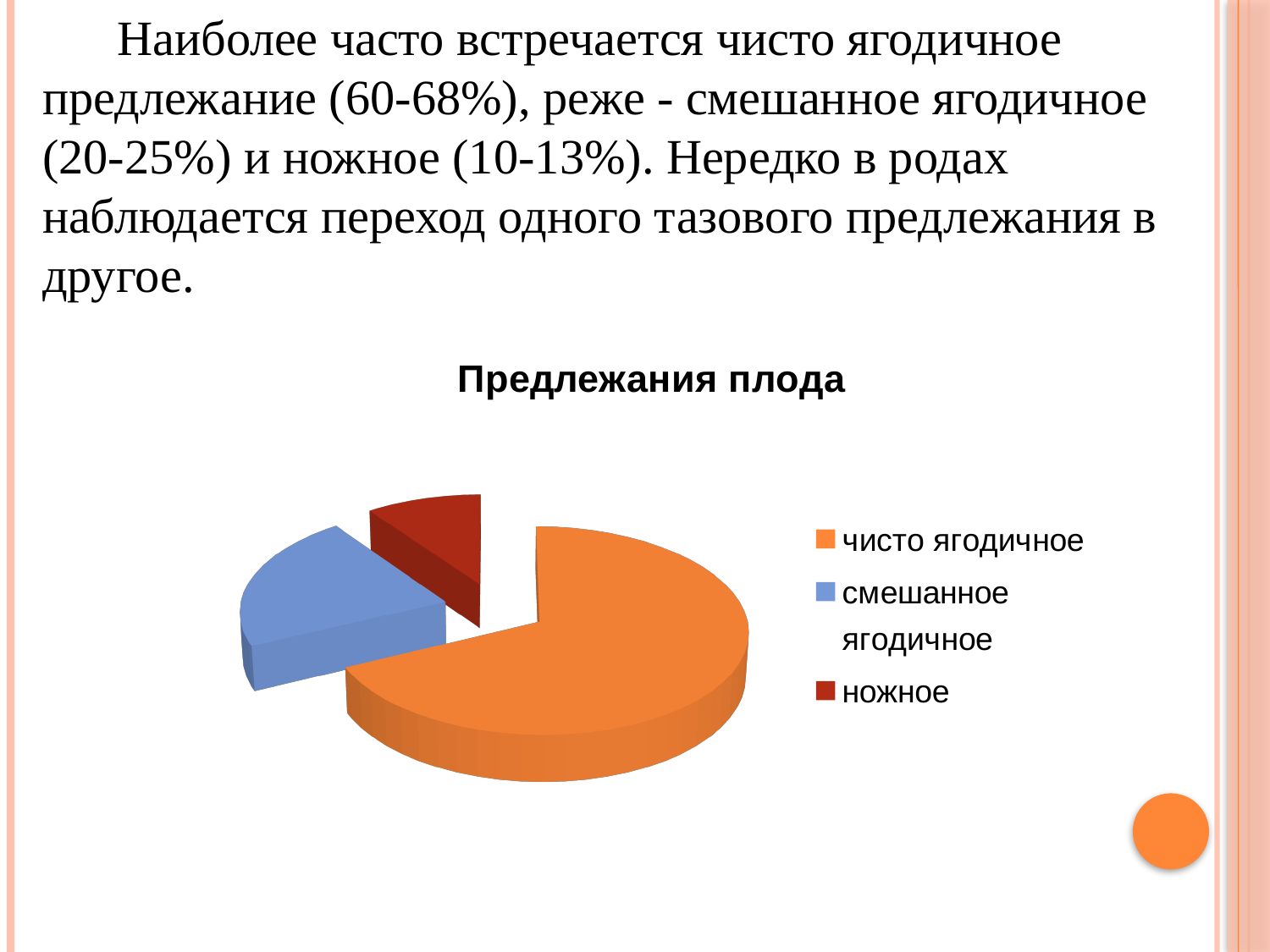

Наиболее часто встречается чисто ягодичное предлежание (60-68%), реже - смешанное ягодичное (20-25%) и ножное (10-13%). Нередко в родах наблюдается переход одного тазового предлежания в другое.

[unsupported chart]